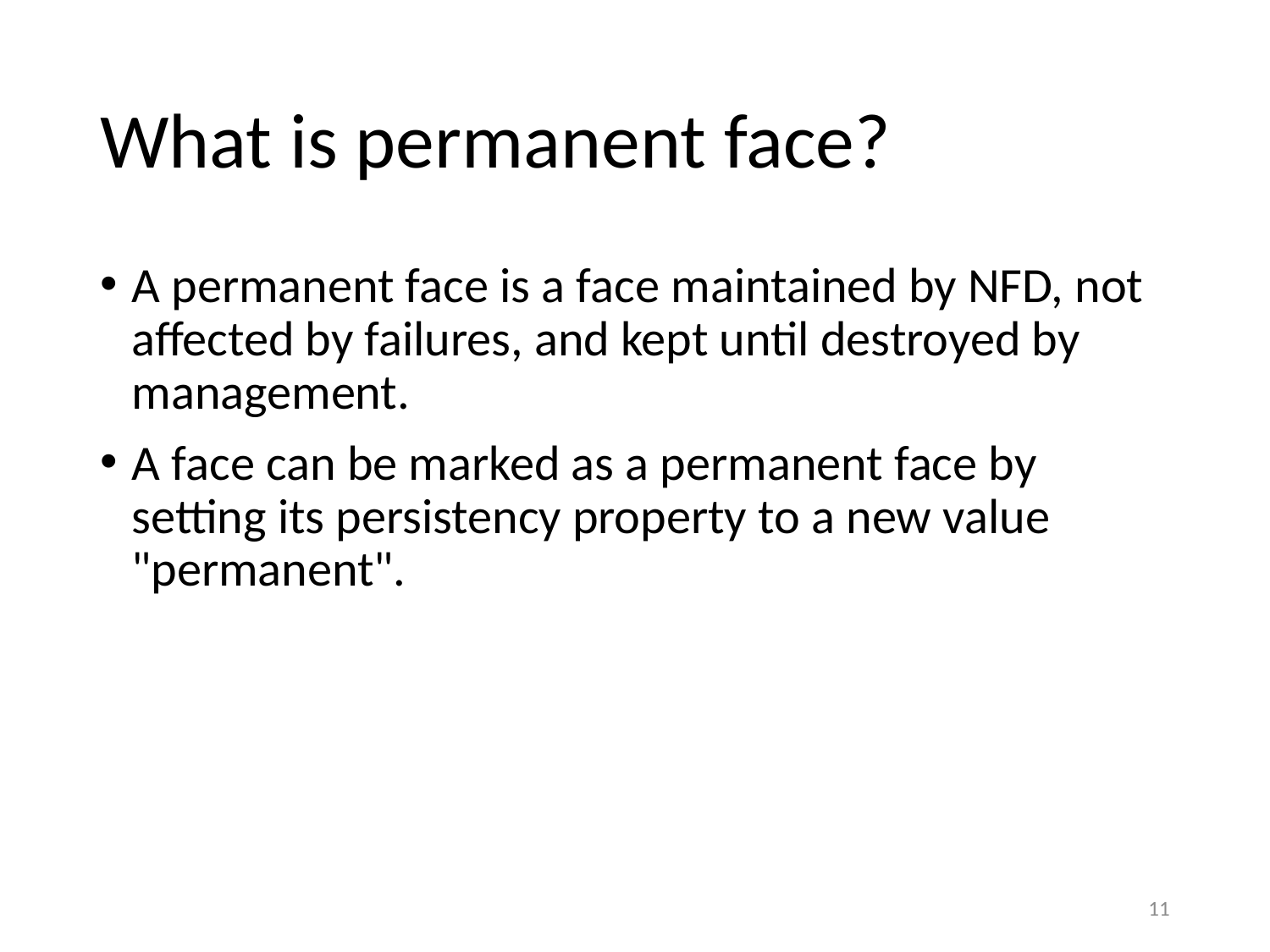

# What is permanent face?
A permanent face is a face maintained by NFD, not affected by failures, and kept until destroyed by management.
A face can be marked as a permanent face by setting its persistency property to a new value "permanent".
11